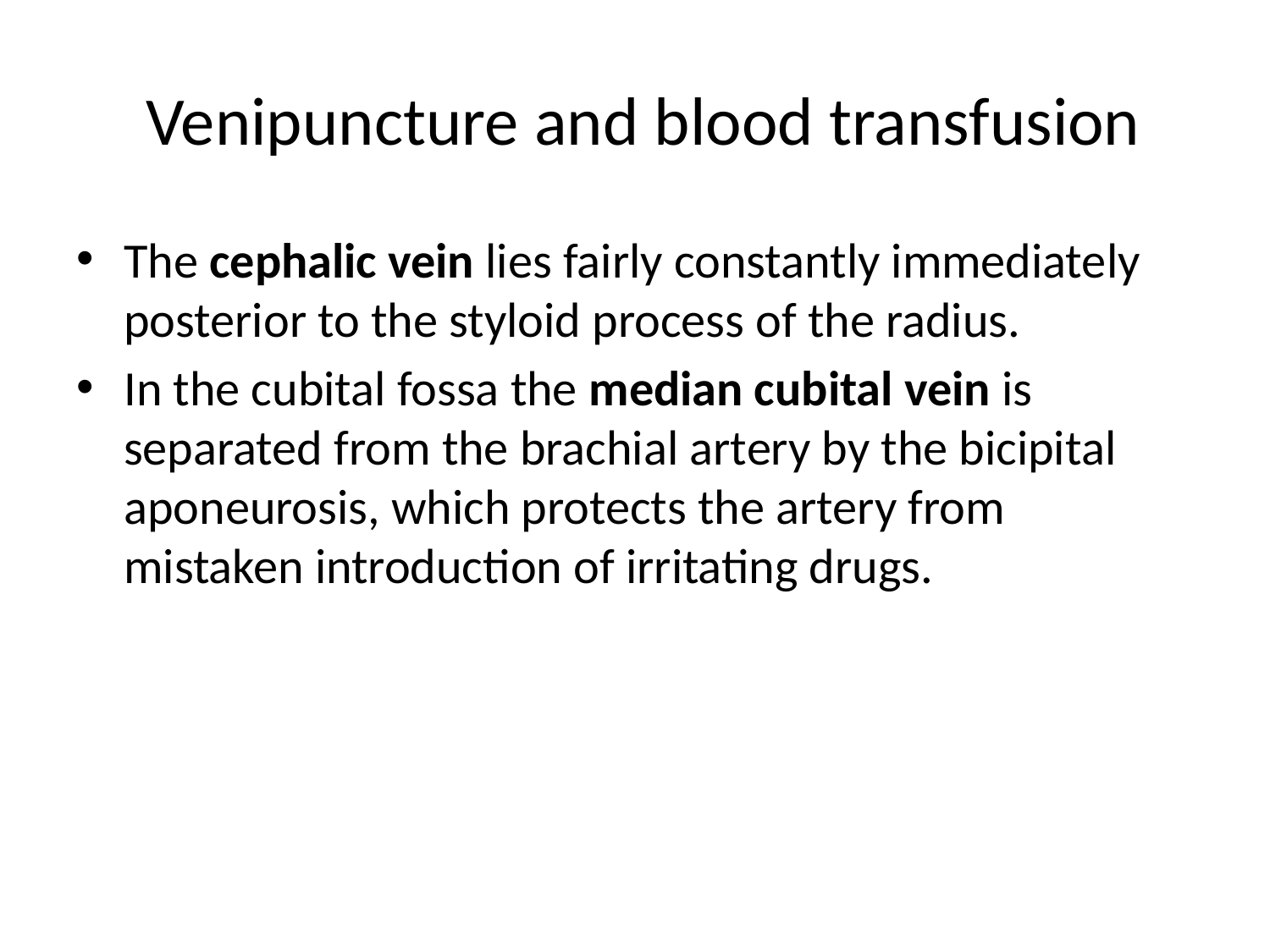

# Venipuncture and blood transfusion
The cephalic vein lies fairly constantly immediately posterior to the styloid process of the radius.
In the cubital fossa the median cubital vein is separated from the brachial artery by the bicipital aponeurosis, which protects the artery from mistaken introduction of irritating drugs.